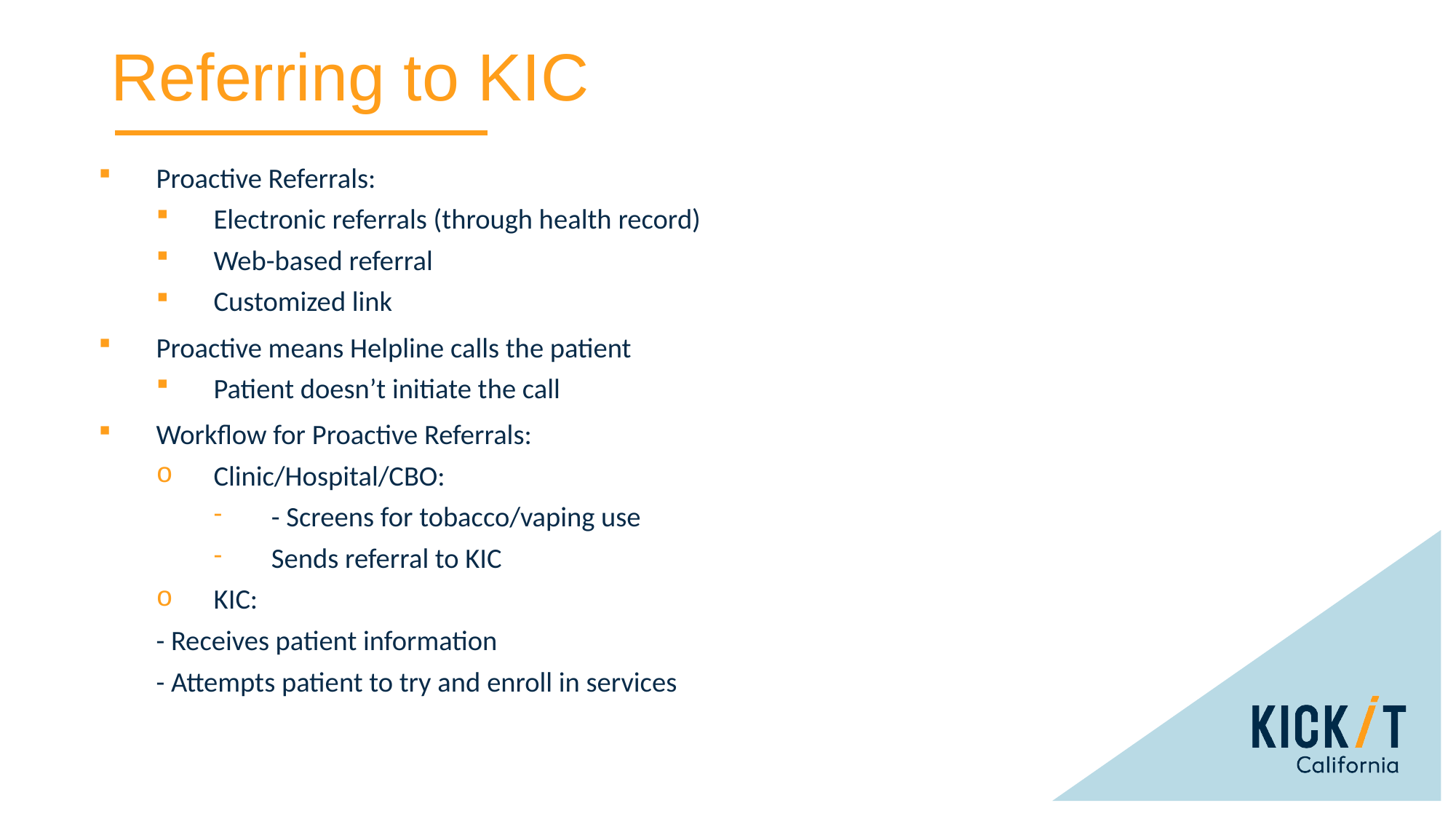

Referring to KIC
Proactive Referrals:
Electronic referrals (through health record)
Web-based referral
Customized link
Proactive means Helpline calls the patient
Patient doesn’t initiate the call
Workflow for Proactive Referrals:
Clinic/Hospital/CBO:
- Screens for tobacco/vaping use
Sends referral to KIC
KIC:
	- Receives patient information
	- Attempts patient to try and enroll in services